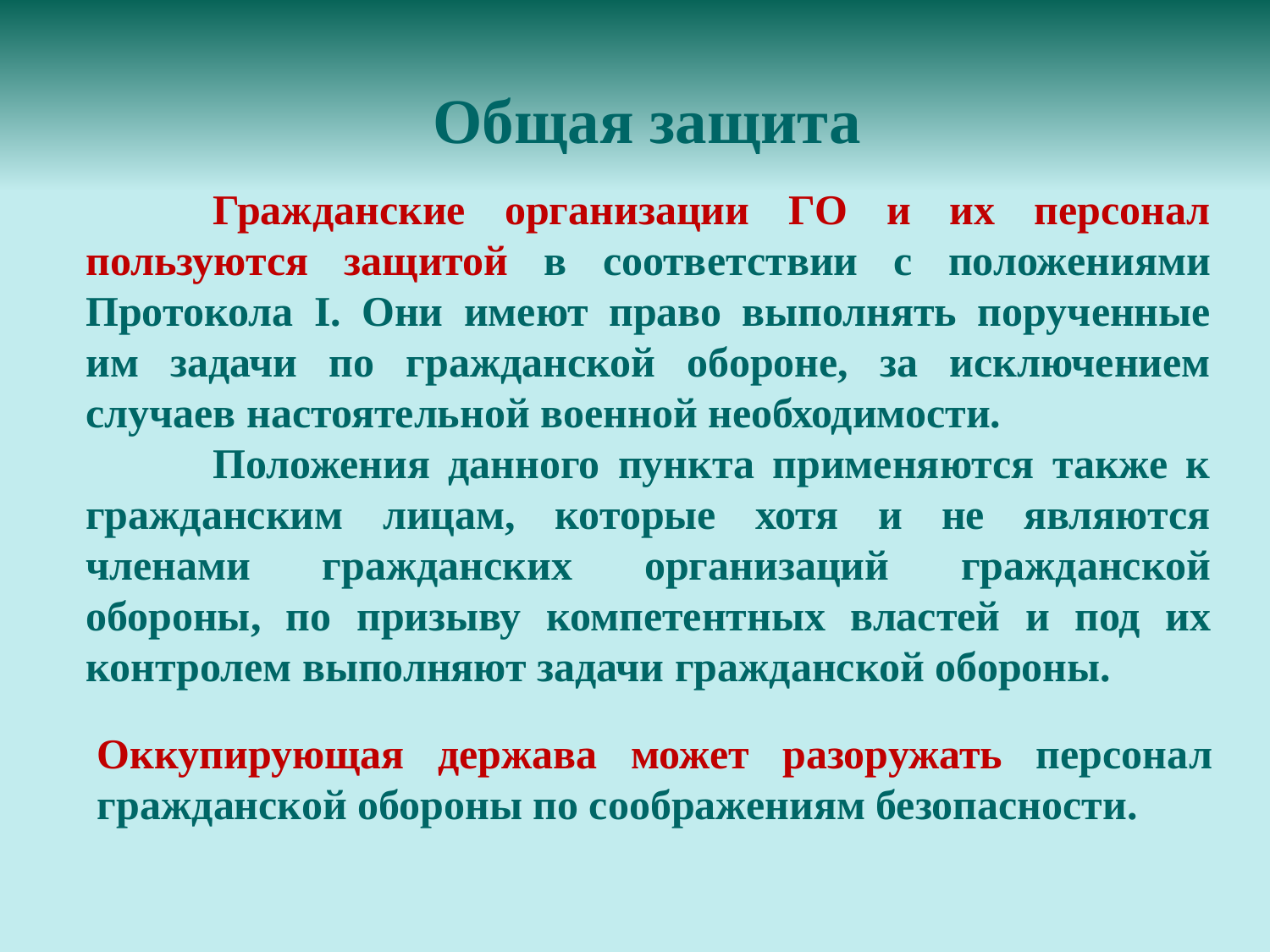

Общая защита
	Гражданские организации ГО и их персонал пользуются защитой в соответствии с положениями Протокола I. Они имеют право выполнять порученные им задачи по гражданской обороне, за исключением случаев настоятельной военной необходимости.
	Положения данного пункта применяются также к гражданским лицам, которые хотя и не являются членами гражданских организаций гражданской обороны, по призыву компетентных властей и под их контролем выполняют задачи гражданской обороны.
Оккупирующая держава может разоружать персонал гражданской обороны по соображениям безопасности.